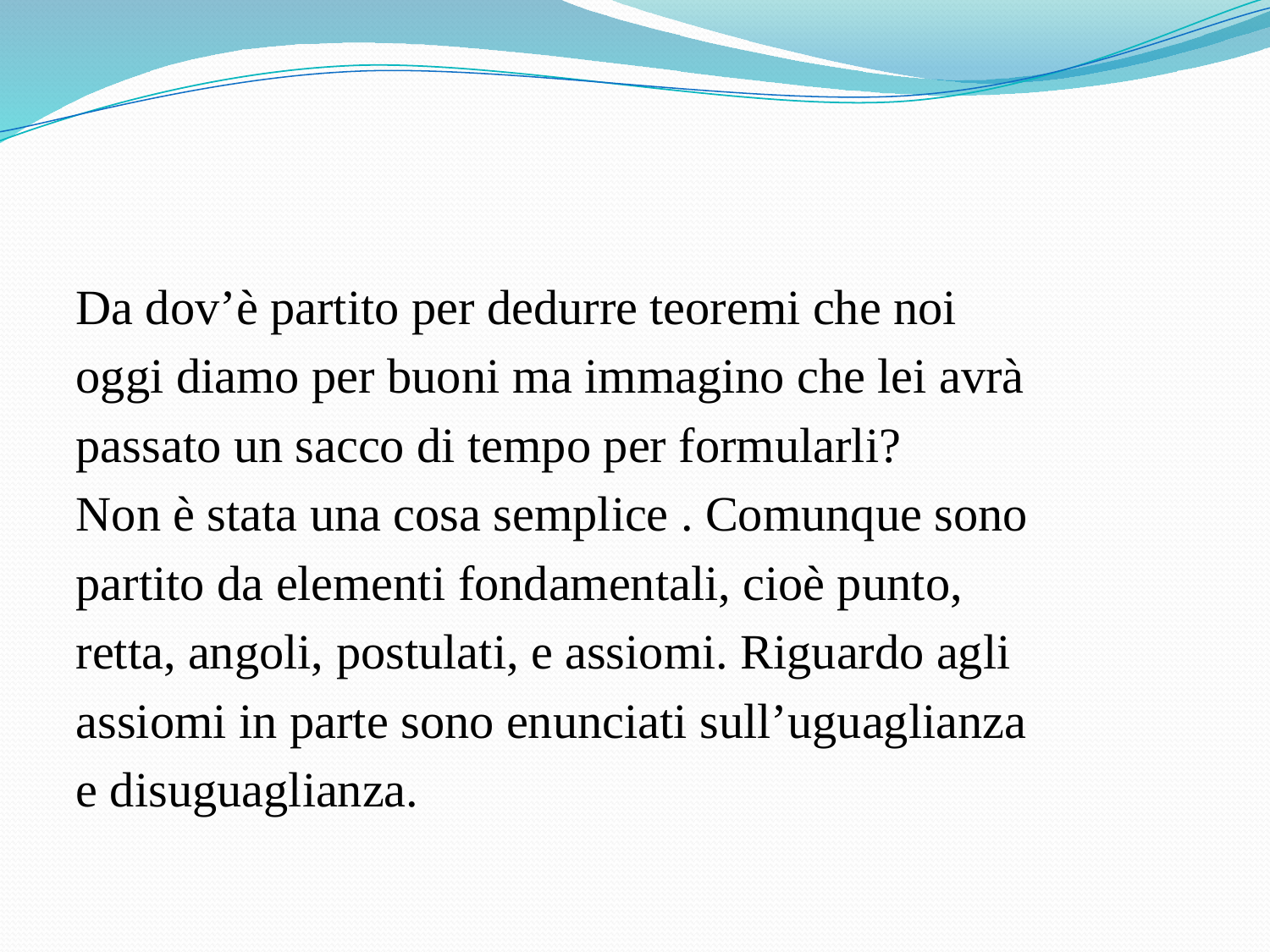

#
Da dov’è partito per dedurre teoremi che noi
oggi diamo per buoni ma immagino che lei avrà
passato un sacco di tempo per formularli?
Non è stata una cosa semplice . Comunque sono
partito da elementi fondamentali, cioè punto,
retta, angoli, postulati, e assiomi. Riguardo agli
assiomi in parte sono enunciati sull’uguaglianza
e disuguaglianza.